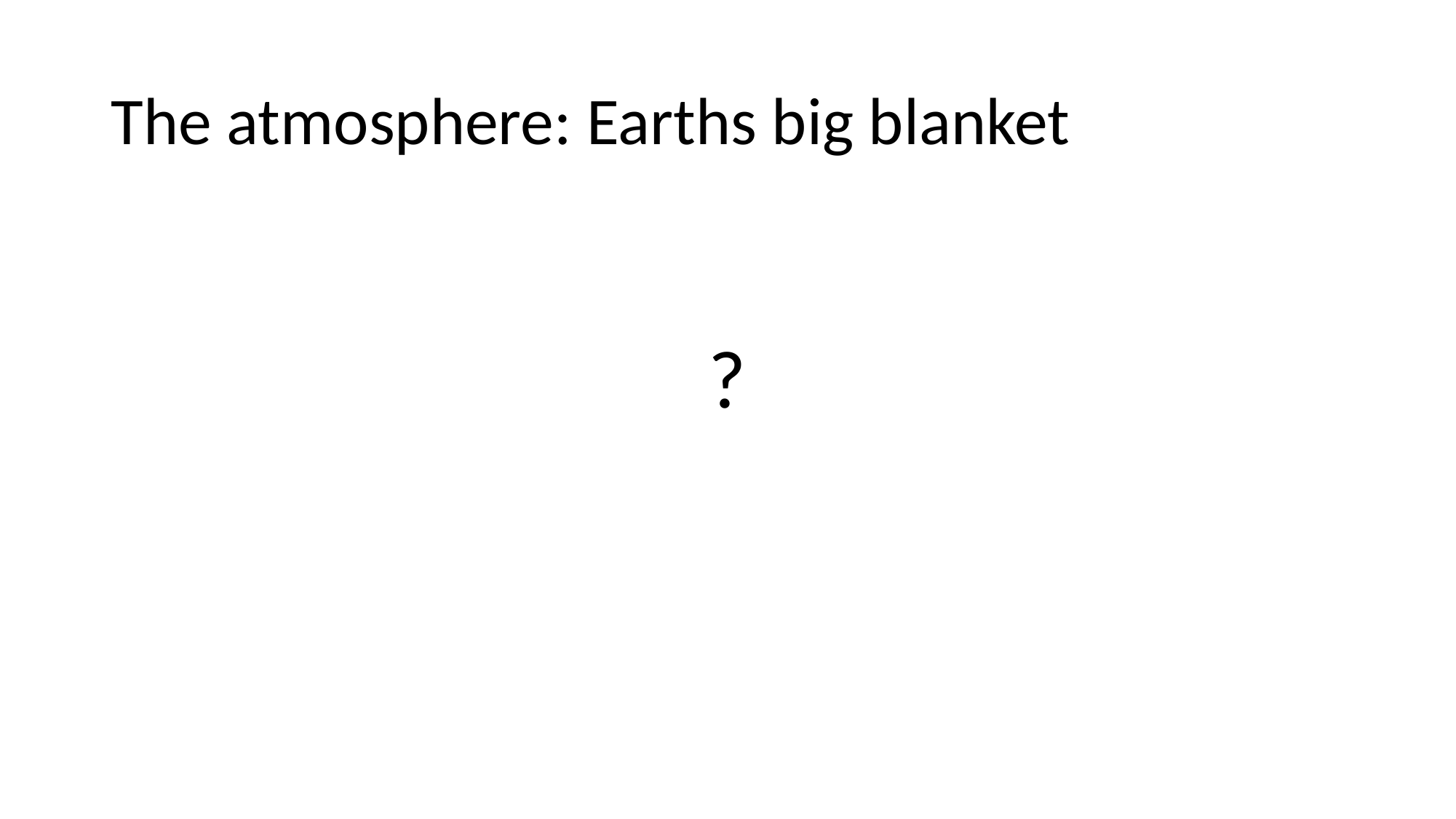

# The atmosphere: Earths big blanket

?